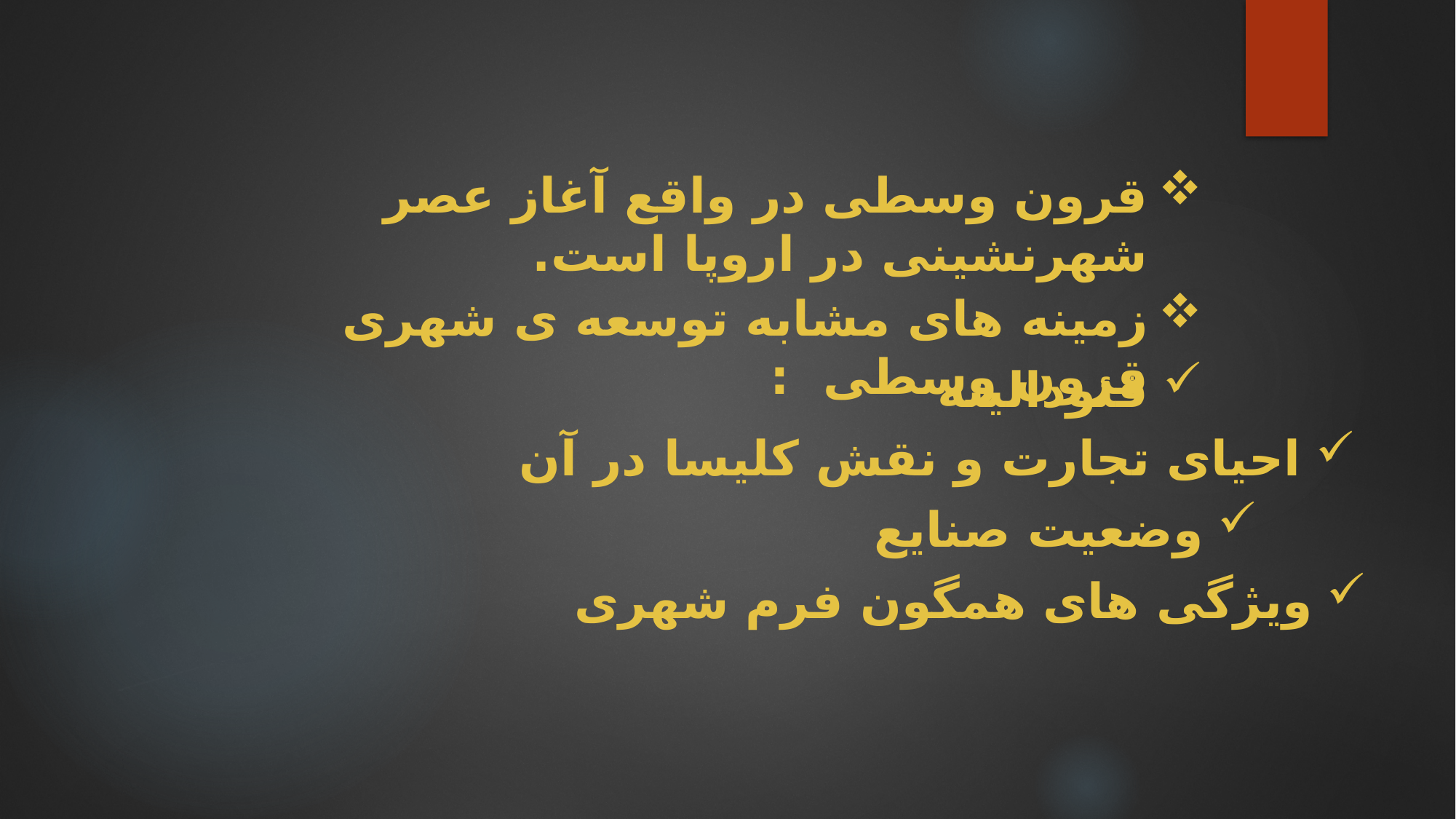

# قرون وسطی در واقع آغاز عصر شهرنشینی در اروپا است.
زمینه های مشابه توسعه ی شهری قرون وسطی  :
فئودالیته
احیای تجارت و نقش کلیسا در آن
وضعیت صنایع
ویژگی های همگون فرم شهری